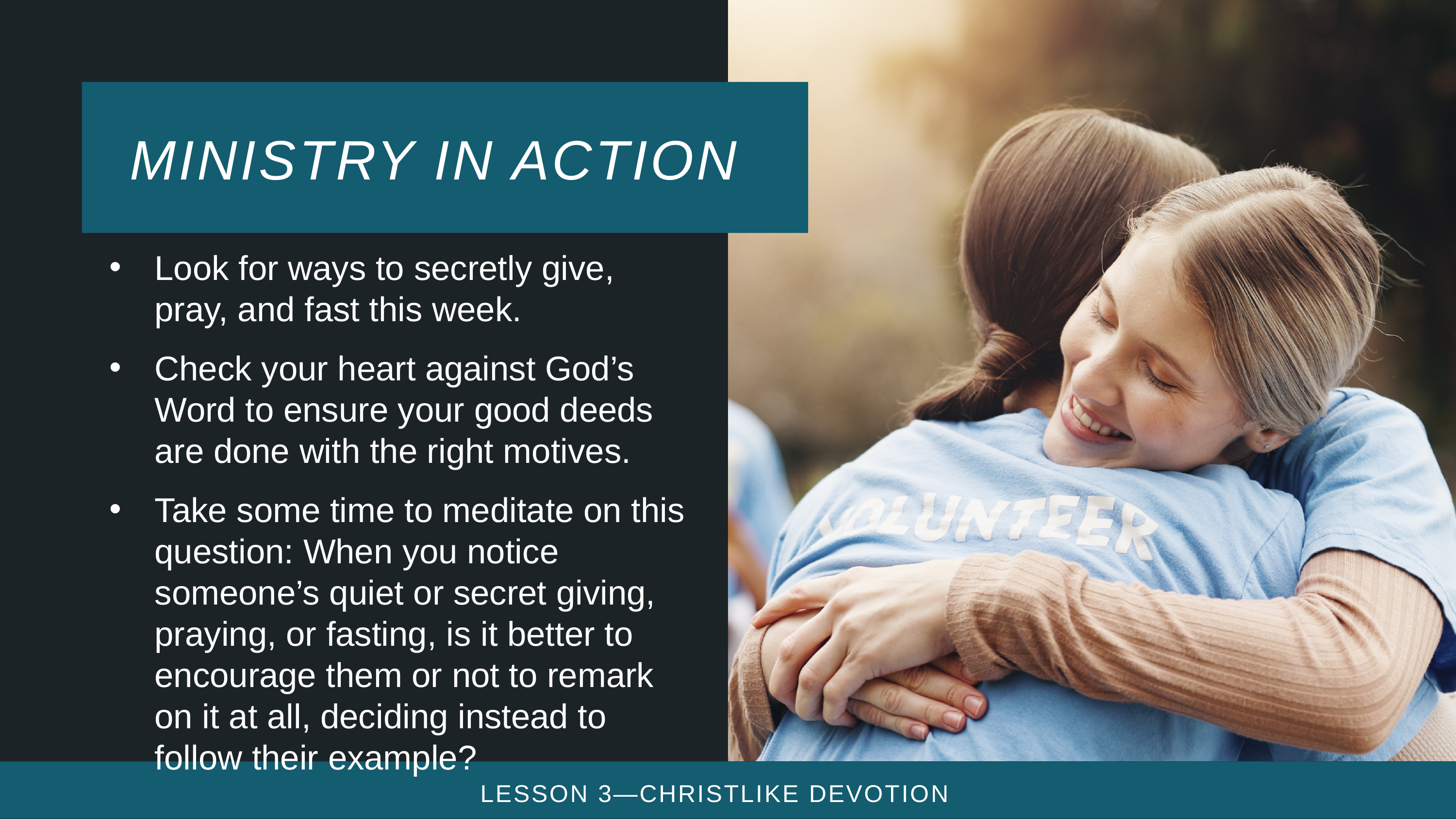

Look for ways to secretly give, pray, and fast this week.
Check your heart against God’s Word to ensure your good deeds are done with the right motives.
Take some time to meditate on this question: When you notice someone’s quiet or secret giving, praying, or fasting, is it better to encourage them or not to remark on it at all, deciding instead to follow their example?